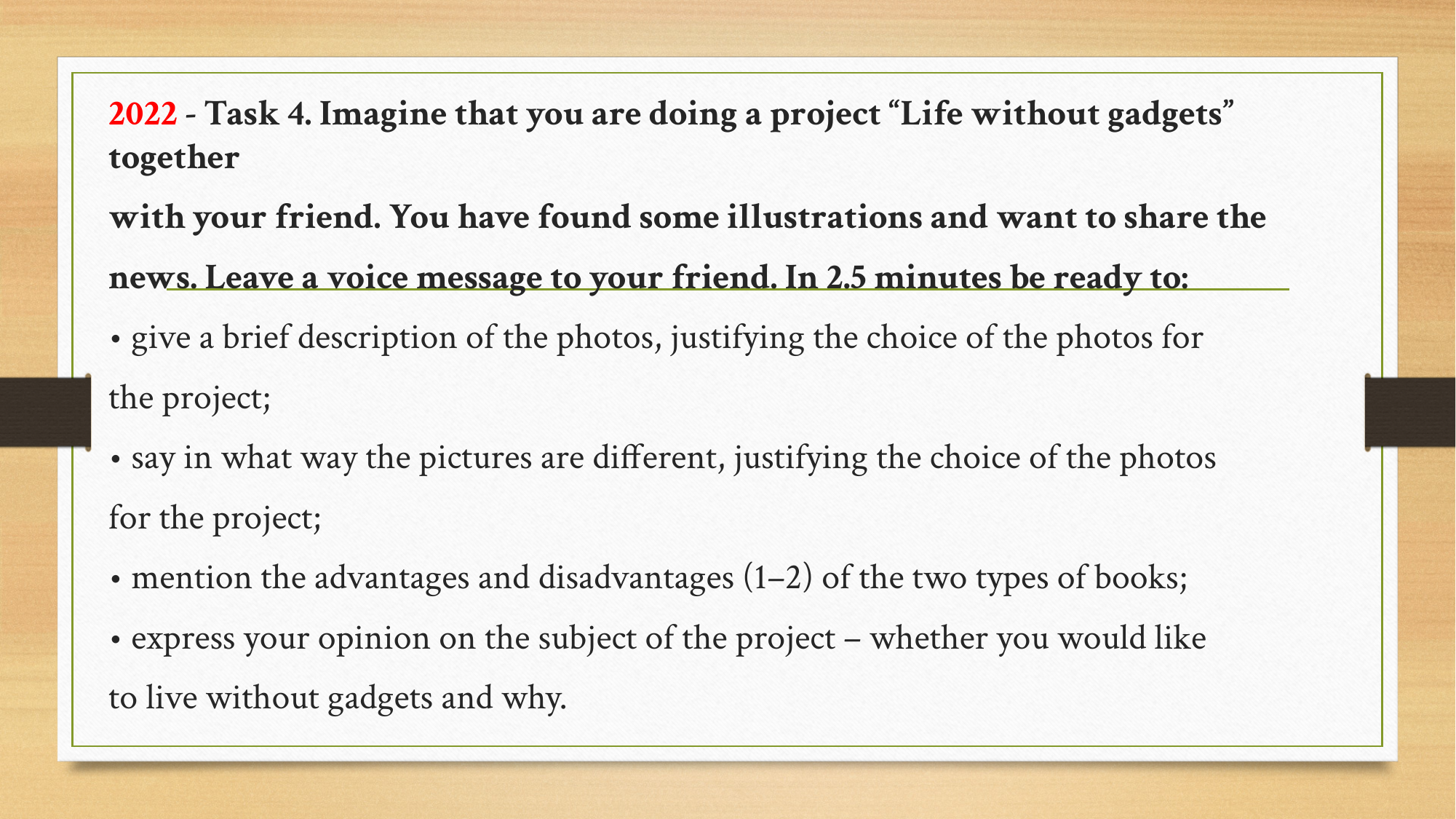

2022 - Task 4. Imagine that you are doing a project “Life without gadgets” together
with your friend. You have found some illustrations and want to share the
news. Leave a voice message to your friend. In 2.5 minutes be ready to:
• give a brief description of the photos, justifying the choice of the photos for
the project;
• say in what way the pictures are different, justifying the choice of the photos
for the project;
• mention the advantages and disadvantages (1–2) of the two types of books;
• express your opinion on the subject of the project – whether you would like
to live without gadgets and why.